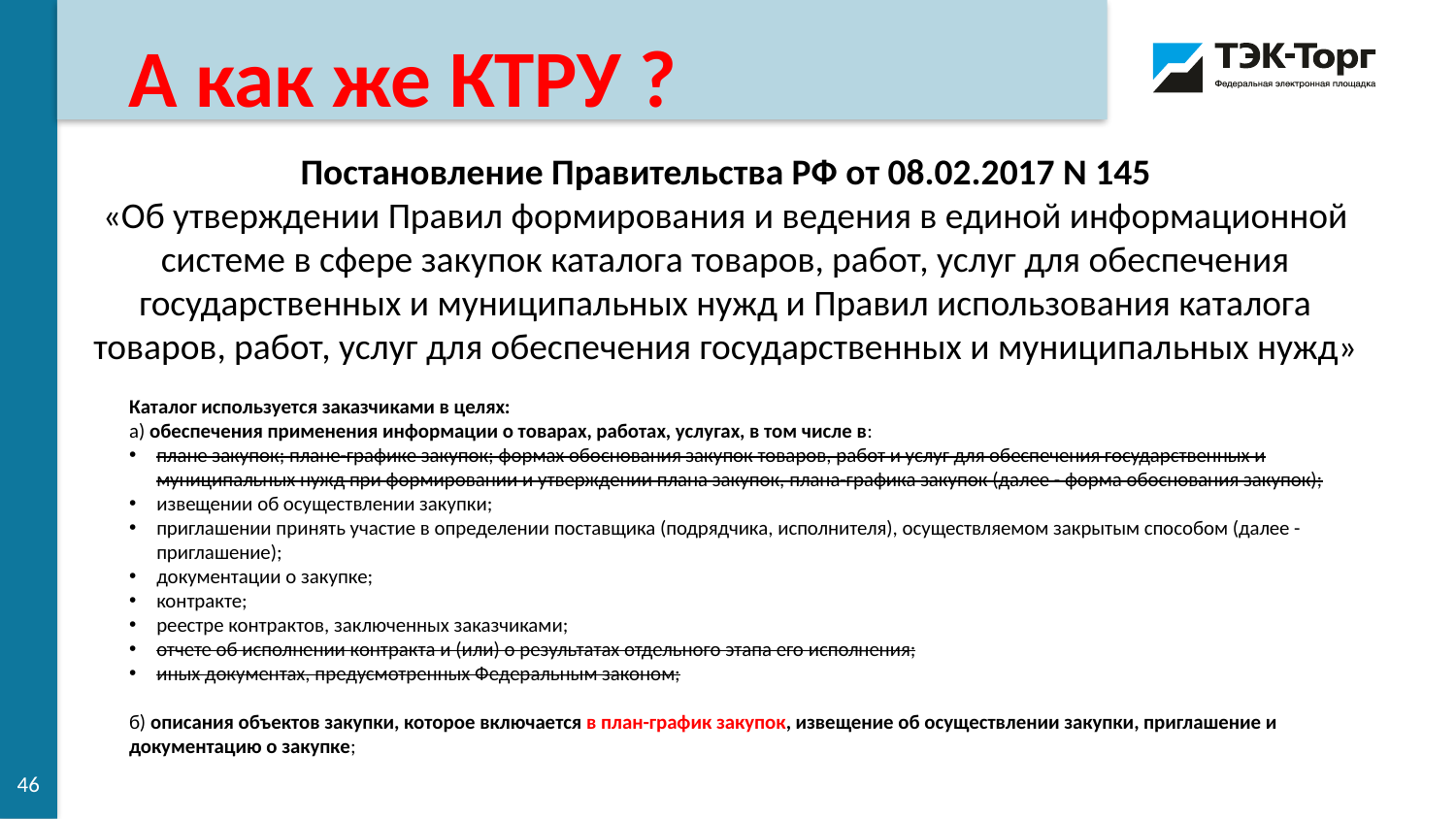

А как же КТРУ ?
Постановление Правительства РФ от 08.02.2017 N 145
«Об утверждении Правил формирования и ведения в единой информационной системе в сфере закупок каталога товаров, работ, услуг для обеспечения государственных и муниципальных нужд и Правил использования каталога товаров, работ, услуг для обеспечения государственных и муниципальных нужд»
Каталог используется заказчиками в целях:
а) обеспечения применения информации о товарах, работах, услугах, в том числе в:
плане закупок; плане-графике закупок; формах обоснования закупок товаров, работ и услуг для обеспечения государственных и муниципальных нужд при формировании и утверждении плана закупок, плана-графика закупок (далее - форма обоснования закупок);
извещении об осуществлении закупки;
приглашении принять участие в определении поставщика (подрядчика, исполнителя), осуществляемом закрытым способом (далее - приглашение);
документации о закупке;
контракте;
реестре контрактов, заключенных заказчиками;
отчете об исполнении контракта и (или) о результатах отдельного этапа его исполнения;
иных документах, предусмотренных Федеральным законом;

б) описания объектов закупки, которое включается в план-график закупок, извещение об осуществлении закупки, приглашение и документацию о закупке;
46